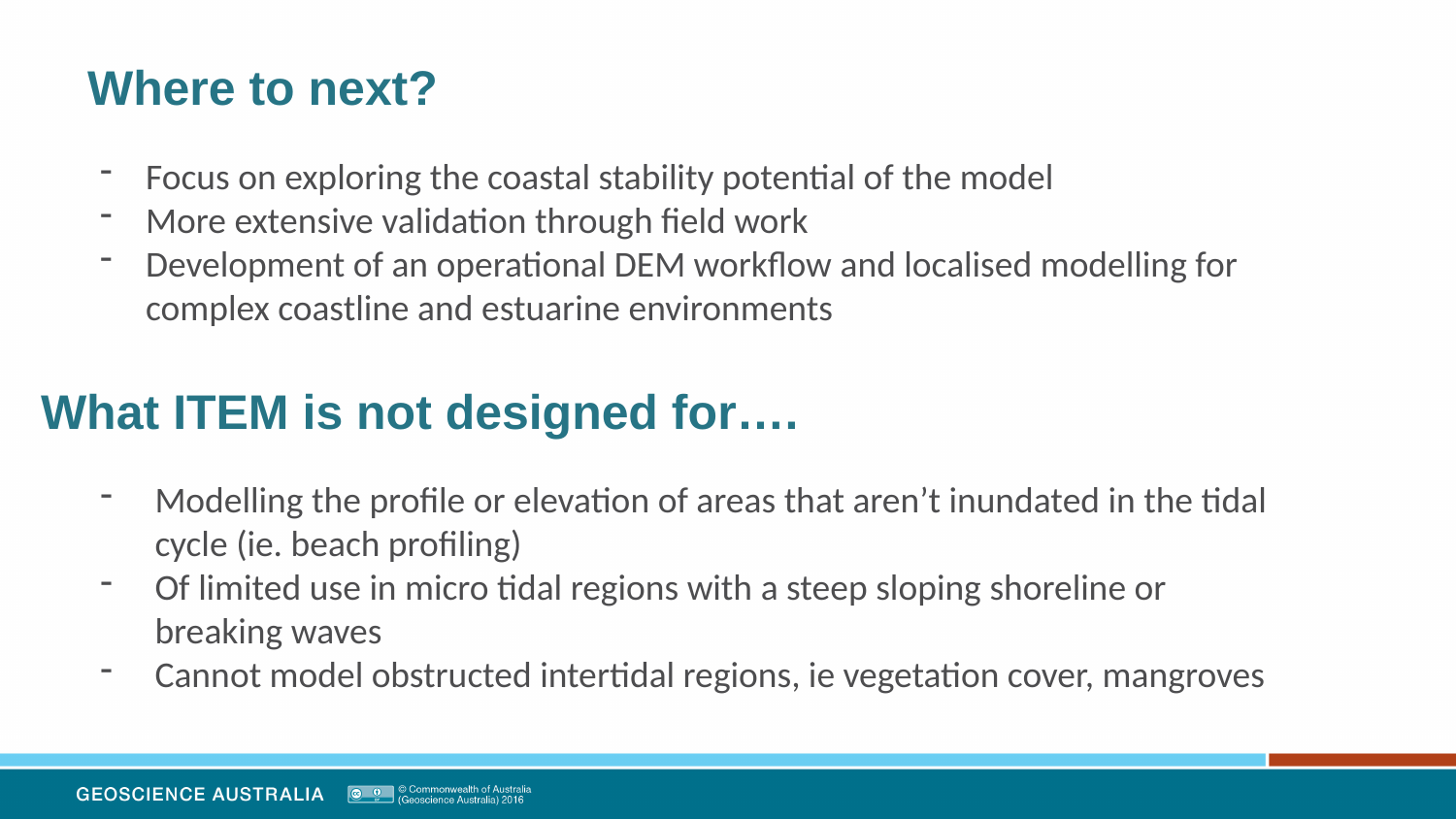

# Where to next?
Focus on exploring the coastal stability potential of the model
More extensive validation through field work
Development of an operational DEM workflow and localised modelling for complex coastline and estuarine environments
What ITEM is not designed for….
Modelling the profile or elevation of areas that aren’t inundated in the tidal cycle (ie. beach profiling)
Of limited use in micro tidal regions with a steep sloping shoreline or breaking waves
Cannot model obstructed intertidal regions, ie vegetation cover, mangroves